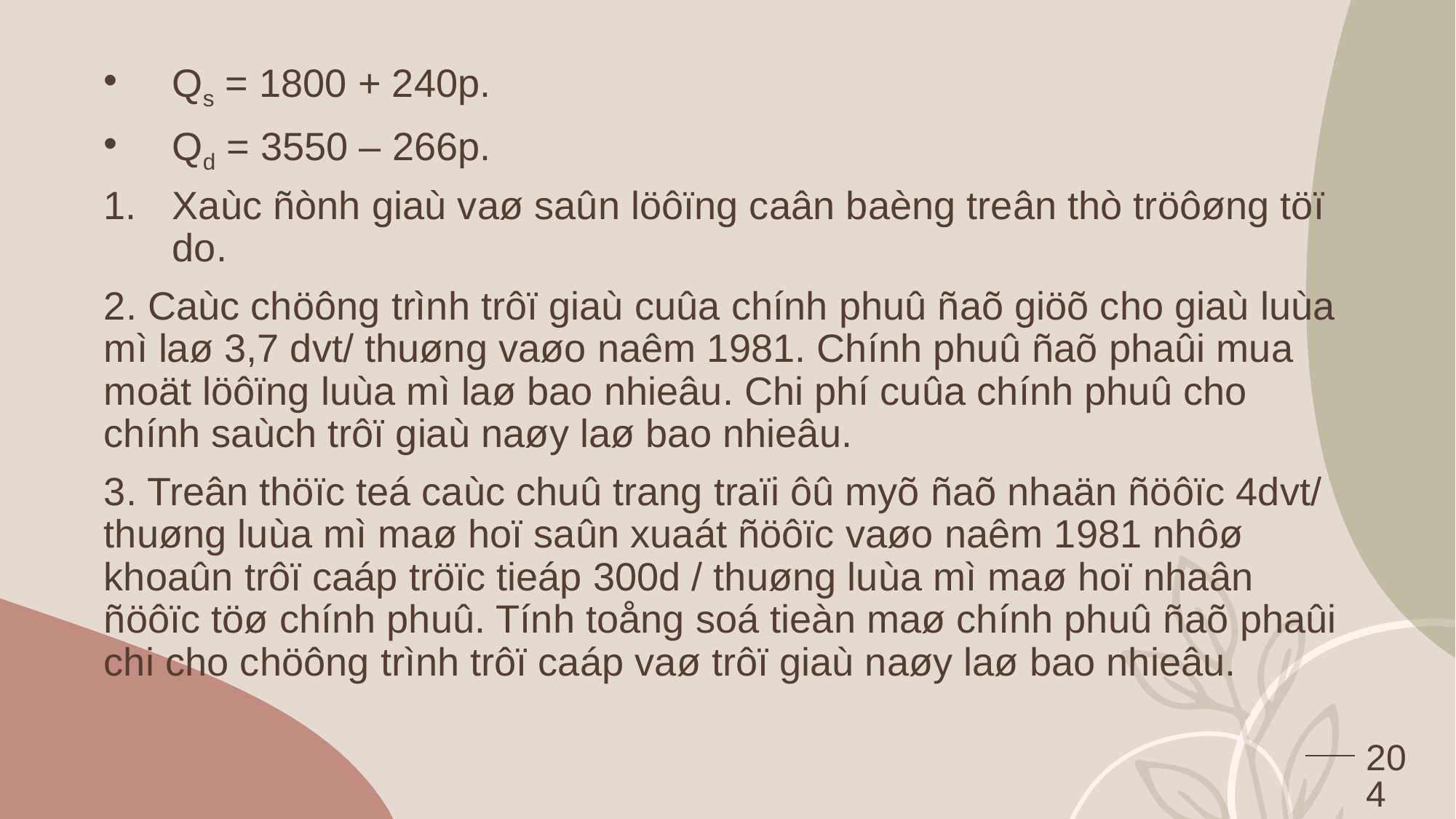

Qs = 1800 + 240p.
Qd = 3550 – 266p.
Xaùc ñònh giaù vaø saûn löôïng caân baèng treân thò tröôøng töï do.
2. Caùc chöông trình trôï giaù cuûa chính phuû ñaõ giöõ cho giaù luùa mì laø 3,7 dvt/ thuøng vaøo naêm 1981. Chính phuû ñaõ phaûi mua moät löôïng luùa mì laø bao nhieâu. Chi phí cuûa chính phuû cho chính saùch trôï giaù naøy laø bao nhieâu.
3. Treân thöïc teá caùc chuû trang traïi ôû myõ ñaõ nhaän ñöôïc 4dvt/ thuøng luùa mì maø hoï saûn xuaát ñöôïc vaøo naêm 1981 nhôø khoaûn trôï caáp tröïc tieáp 300d / thuøng luùa mì maø hoï nhaân ñöôïc töø chính phuû. Tính toång soá tieàn maø chính phuû ñaõ phaûi chi cho chöông trình trôï caáp vaø trôï giaù naøy laø bao nhieâu.

204